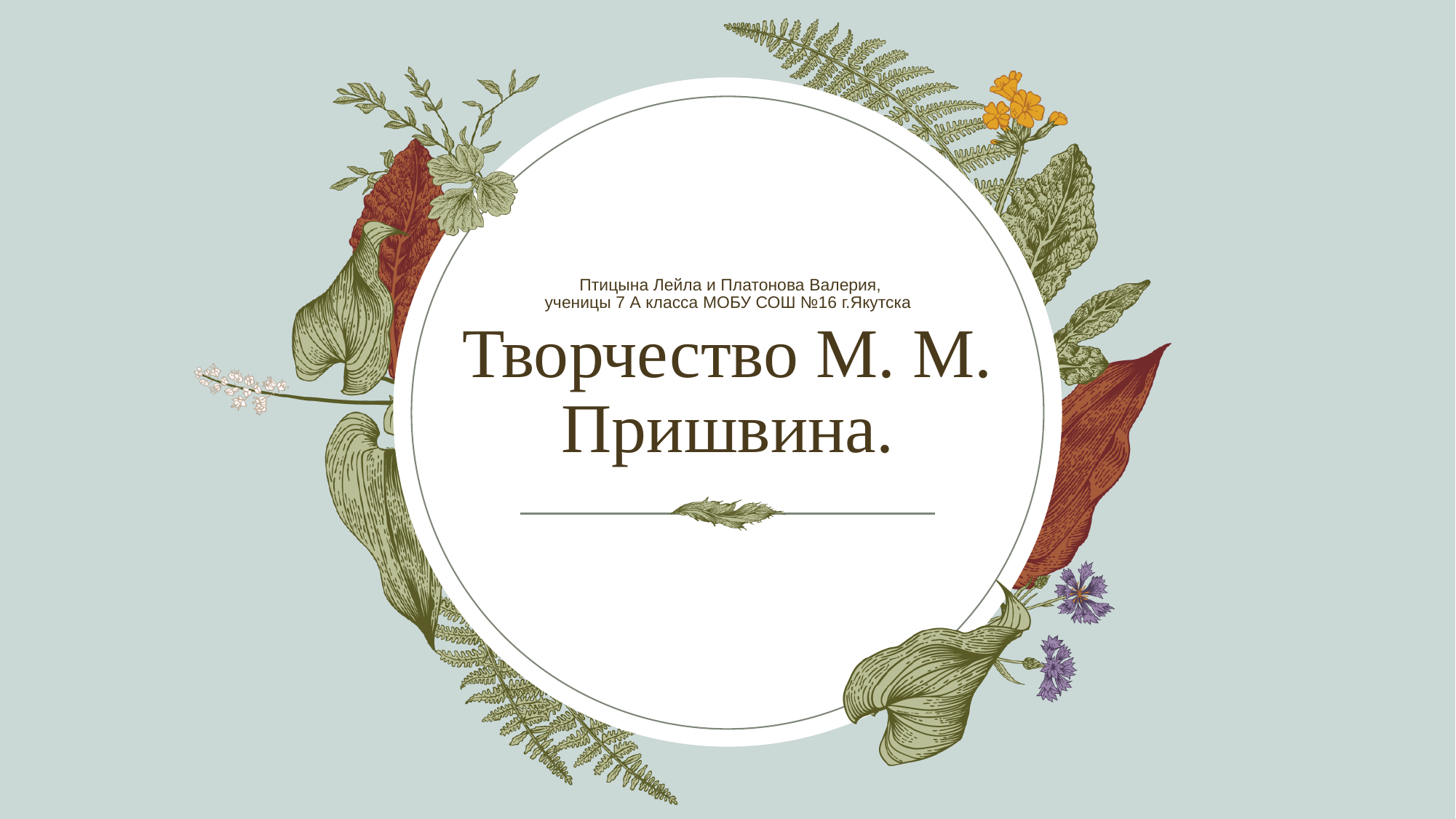

Птицына Лейла и Платонова Валерия, ученицы 7 А класса МОБУ СОШ №16 г.Якутска
# Творчество М. М. Пришвина.